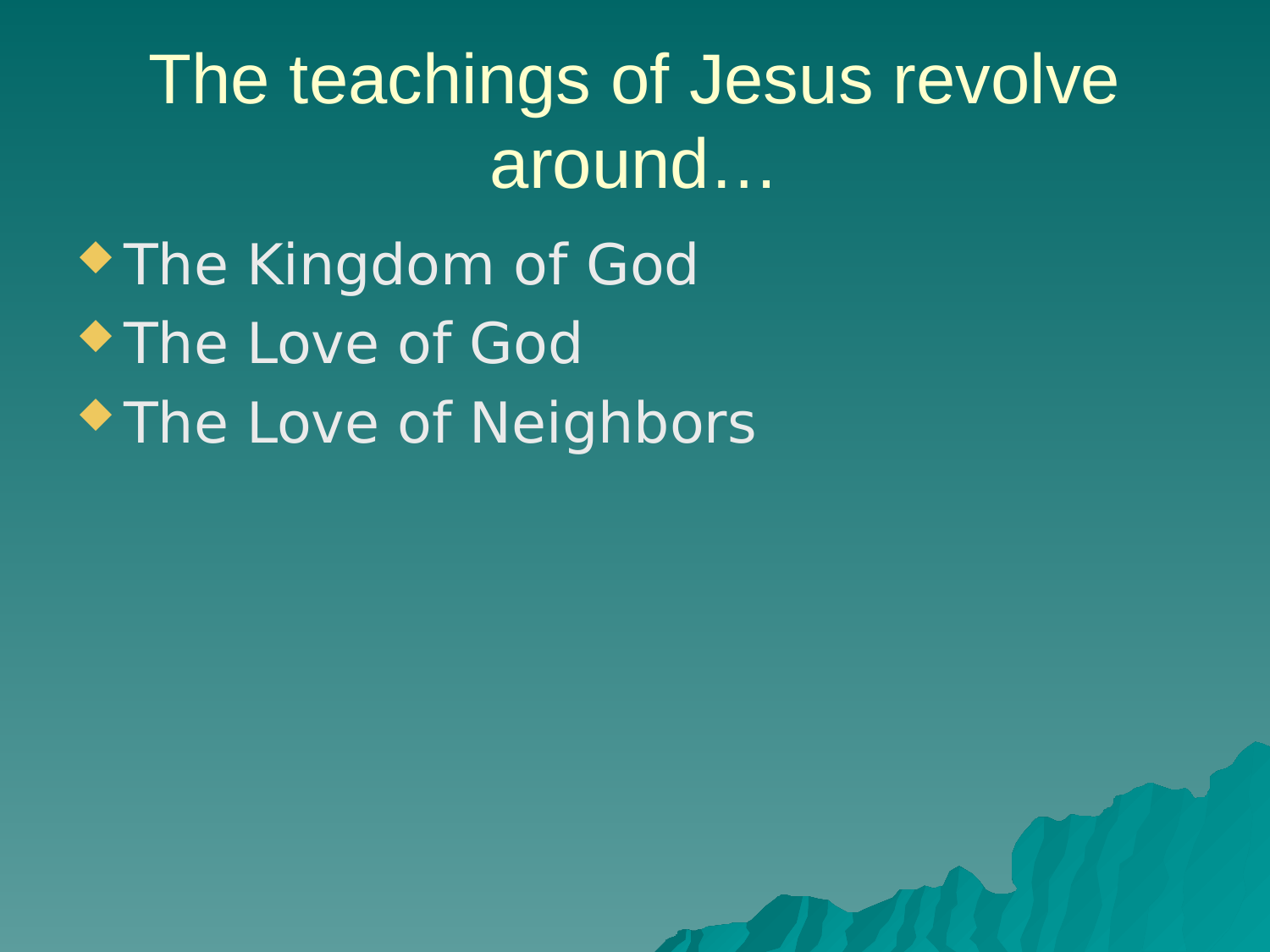

# The teachings of Jesus revolve around…
The Kingdom of God
The Love of God
The Love of Neighbors